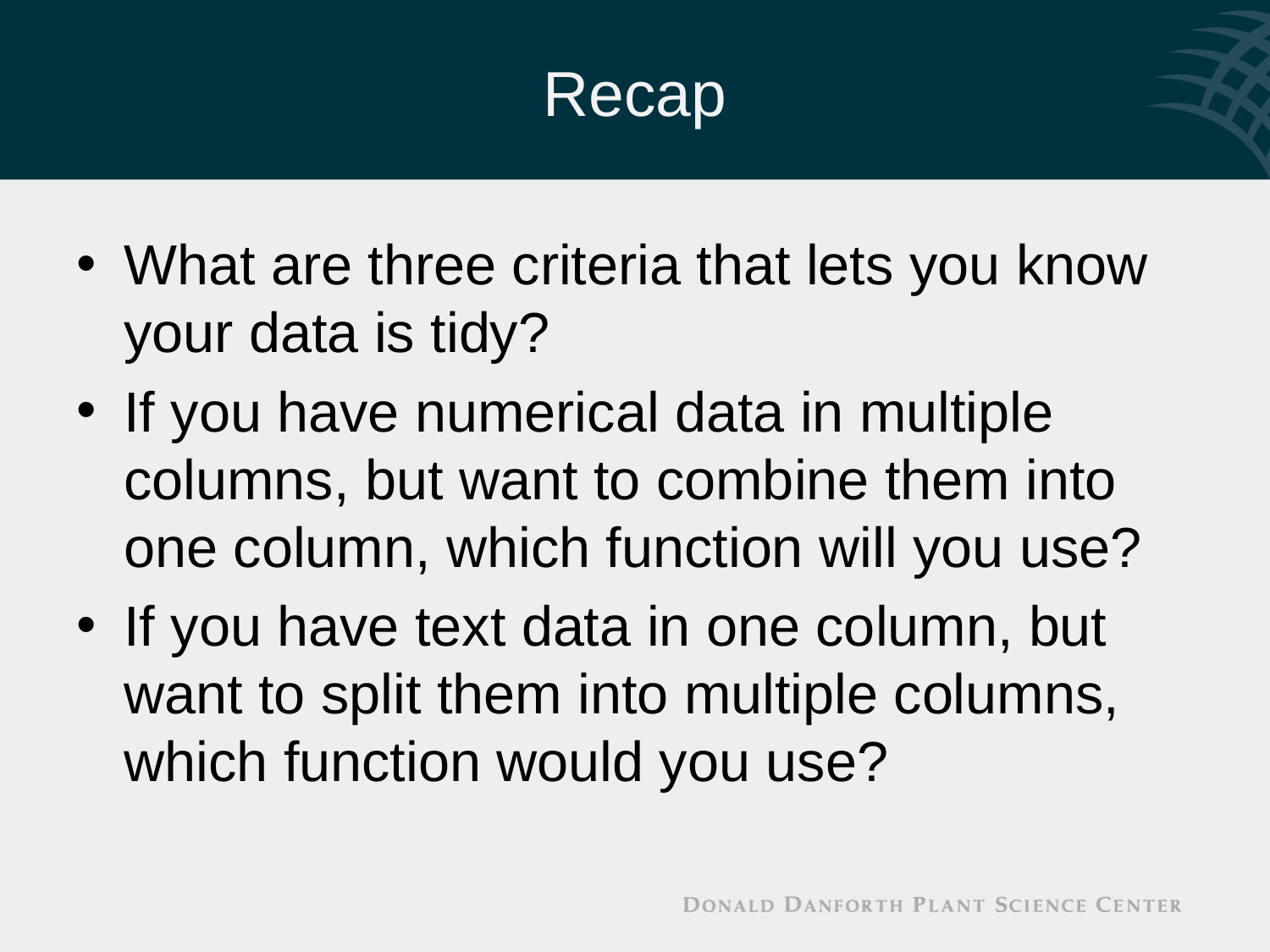

# Recap
What are three criteria that lets you know your data is tidy?
If you have numerical data in multiple columns, but want to combine them into one column, which function will you use?
If you have text data in one column, but want to split them into multiple columns, which function would you use?